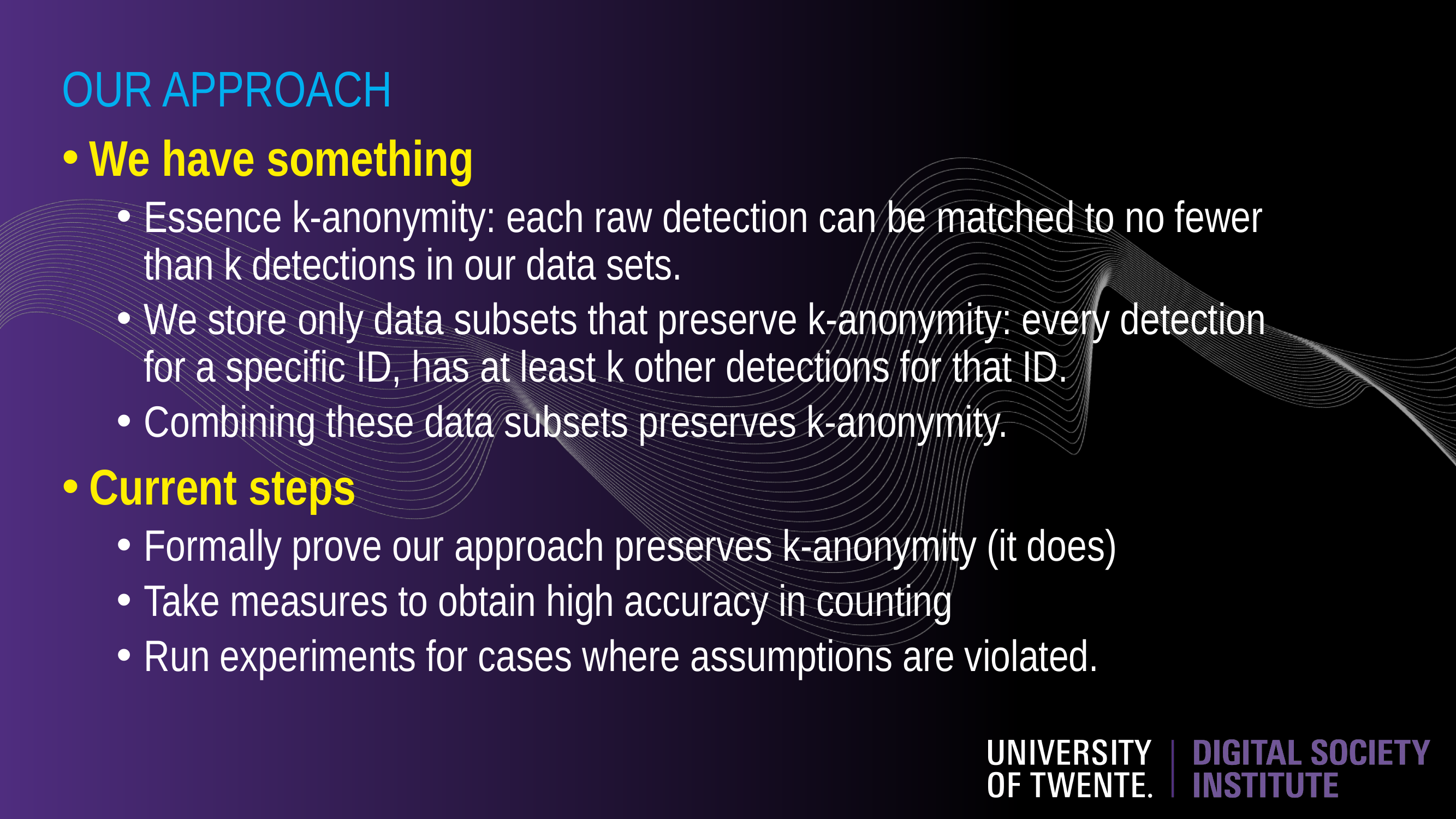

OUR APPROACH
We have something
Essence k-anonymity: each raw detection can be matched to no fewer than k detections in our data sets.
We store only data subsets that preserve k-anonymity: every detection for a specific ID, has at least k other detections for that ID.
Combining these data subsets preserves k-anonymity.
Current steps
Formally prove our approach preserves k-anonymity (it does)
Take measures to obtain high accuracy in counting
Run experiments for cases where assumptions are violated.